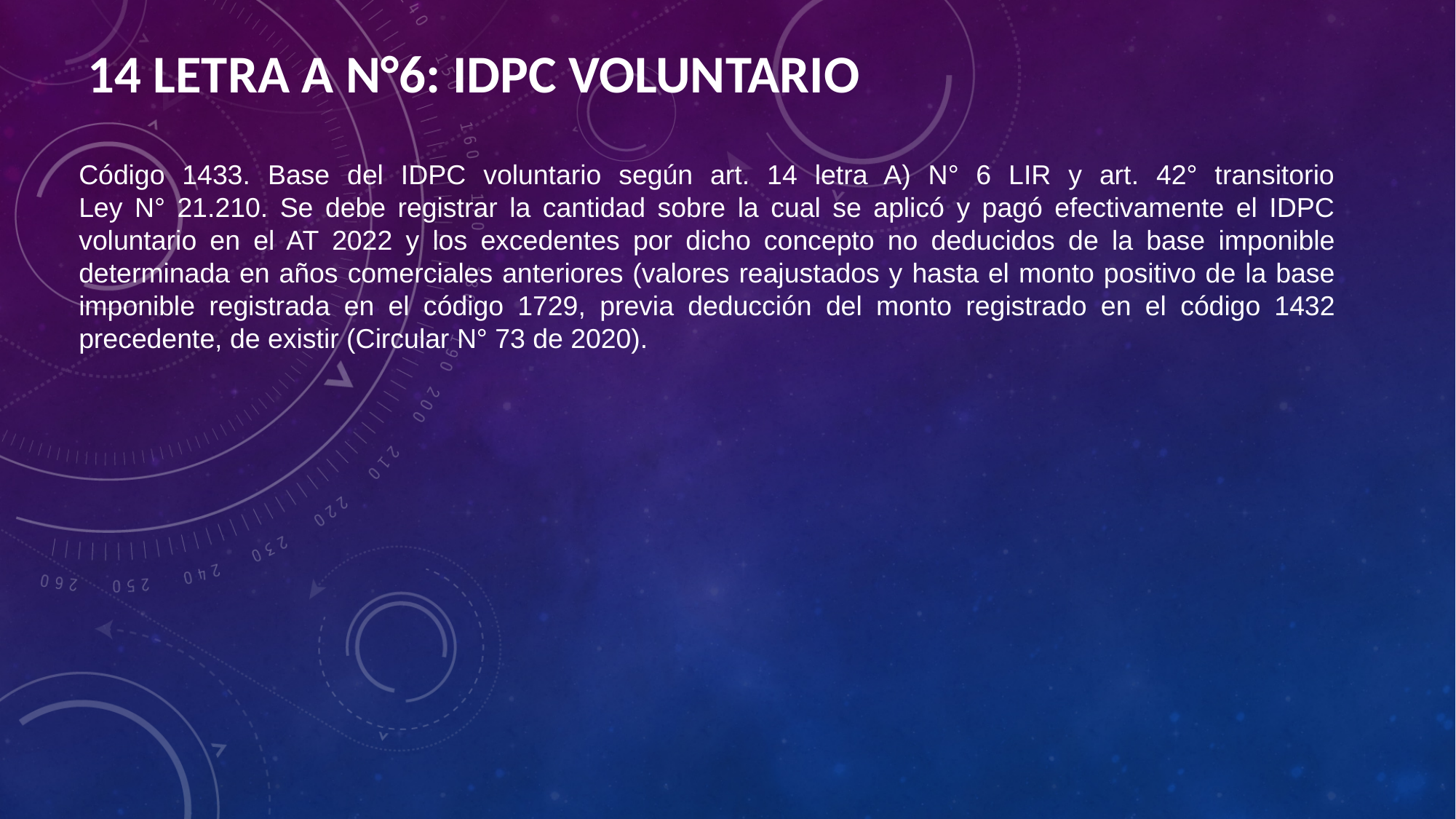

14 LETRA A N°6: IDPC VOLUNTARIO
Código 1433. Base del IDPC voluntario según art. 14 letra A) N° 6 LIR y art. 42° transitorio
Ley N° 21.210. Se debe registrar la cantidad sobre la cual se aplicó y pagó efectivamente el IDPC voluntario en el AT 2022 y los excedentes por dicho concepto no deducidos de la base imponible determinada en años comerciales anteriores (valores reajustados y hasta el monto positivo de la base imponible registrada en el código 1729, previa deducción del monto registrado en el código 1432 precedente, de existir (Circular N° 73 de 2020).